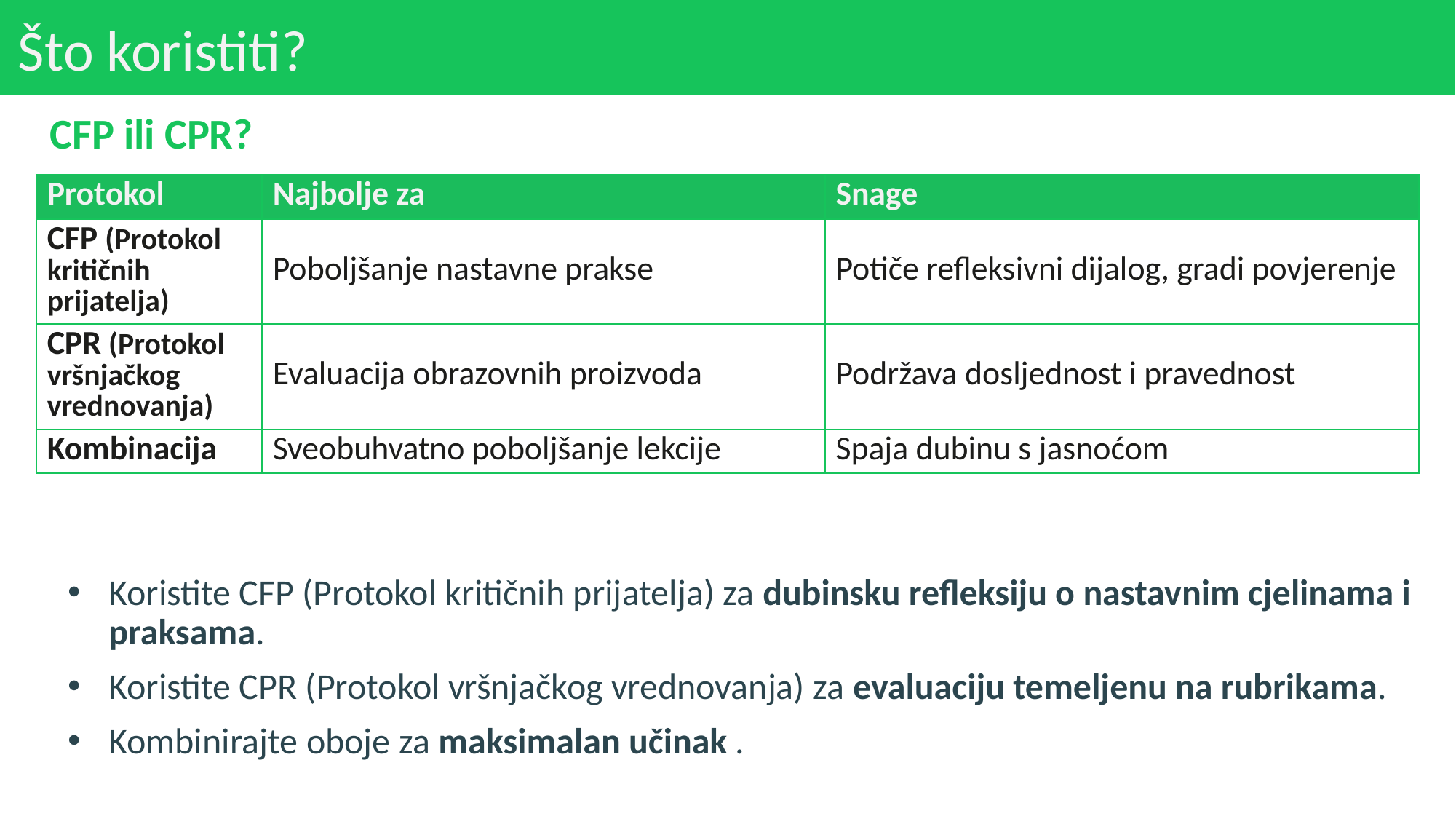

# Što koristiti?
CFP ili CPR?
| Protokol | Najbolje za | Snage |
| --- | --- | --- |
| CFP (Protokol kritičnih prijatelja) | Poboljšanje nastavne prakse | Potiče refleksivni dijalog, gradi povjerenje |
| CPR (Protokol vršnjačkog vrednovanja) | Evaluacija obrazovnih proizvoda | Podržava dosljednost i pravednost |
| Kombinacija | Sveobuhvatno poboljšanje lekcije | Spaja dubinu s jasnoćom |
Koristite CFP (Protokol kritičnih prijatelja) za dubinsku refleksiju o nastavnim cjelinama i praksama.
Koristite CPR (Protokol vršnjačkog vrednovanja) za evaluaciju temeljenu na rubrikama.
Kombinirajte oboje za maksimalan učinak .